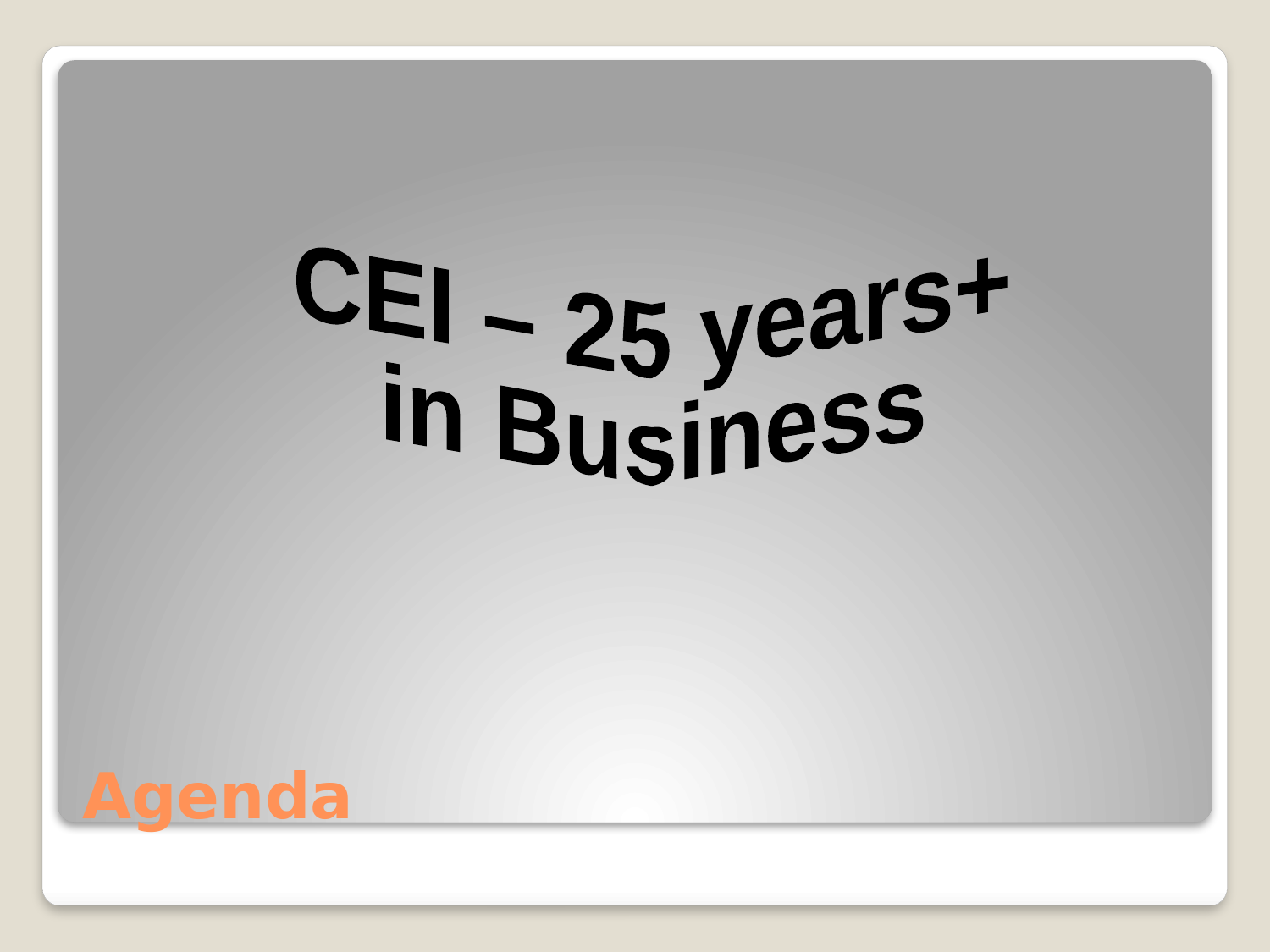

CEI – 25 years+
in Business
# Agenda